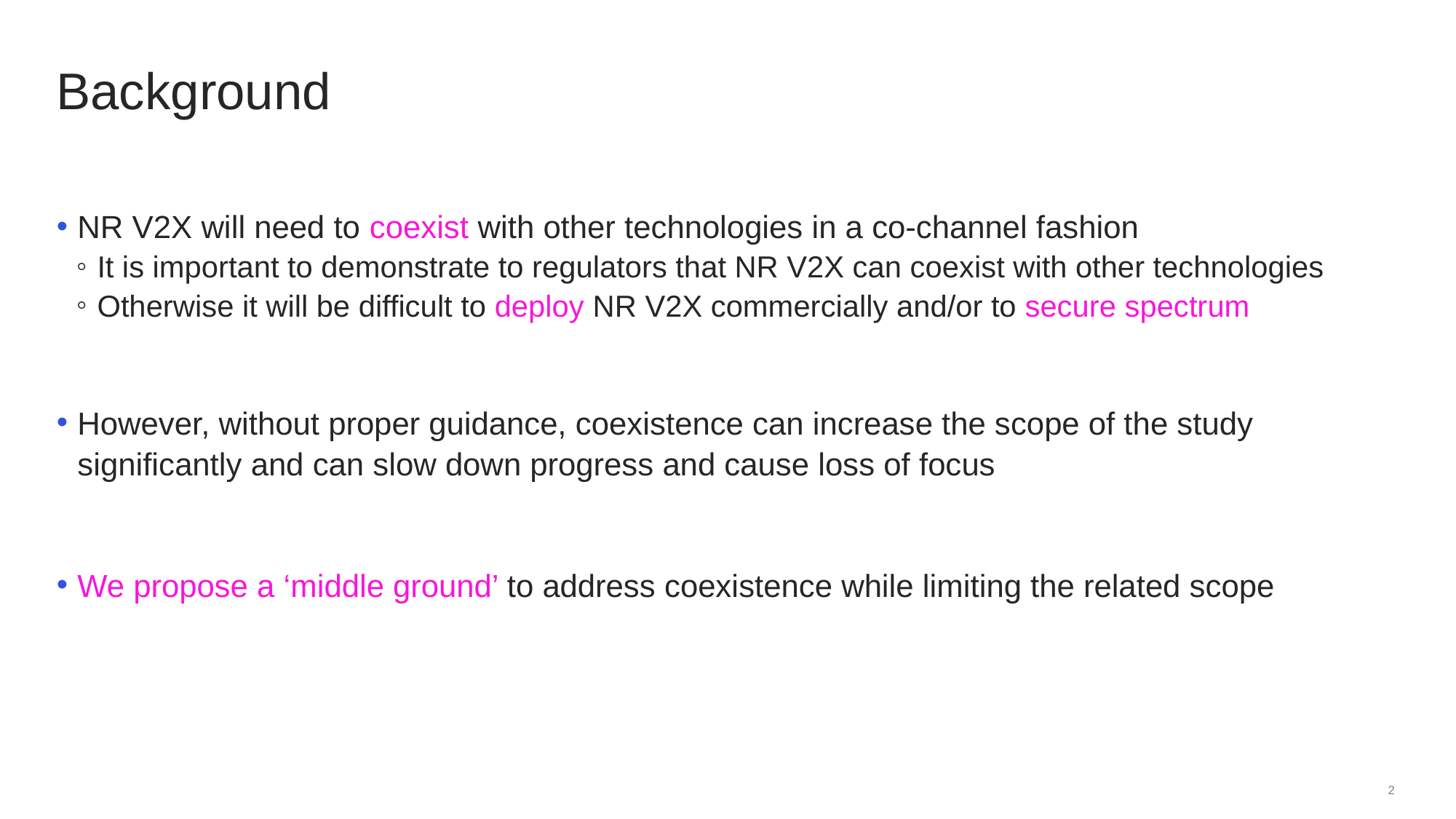

# Background

NR V2X will need to coexist with other technologies in a co-channel fashion
It is important to demonstrate to regulators that NR V2X can coexist with other technologies
Otherwise it will be difficult to deploy NR V2X commercially and/or to secure spectrum

However, without proper guidance, coexistence can increase the scope of the study significantly and can slow down progress and cause loss of focus

We propose a ‘middle ground’ to address coexistence while limiting the related scope